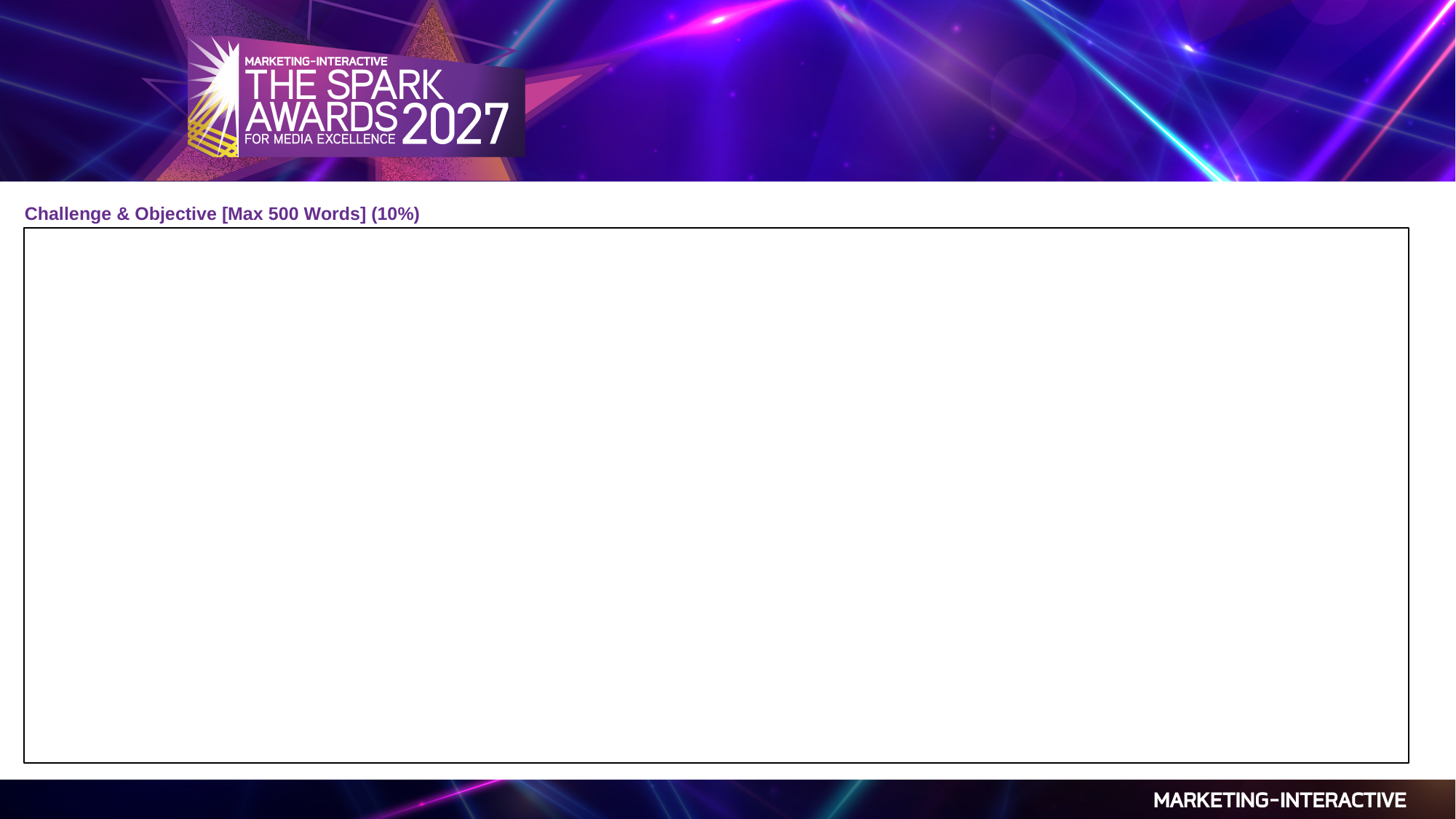

Challenge & Objective [Max 500 Words] (10%)